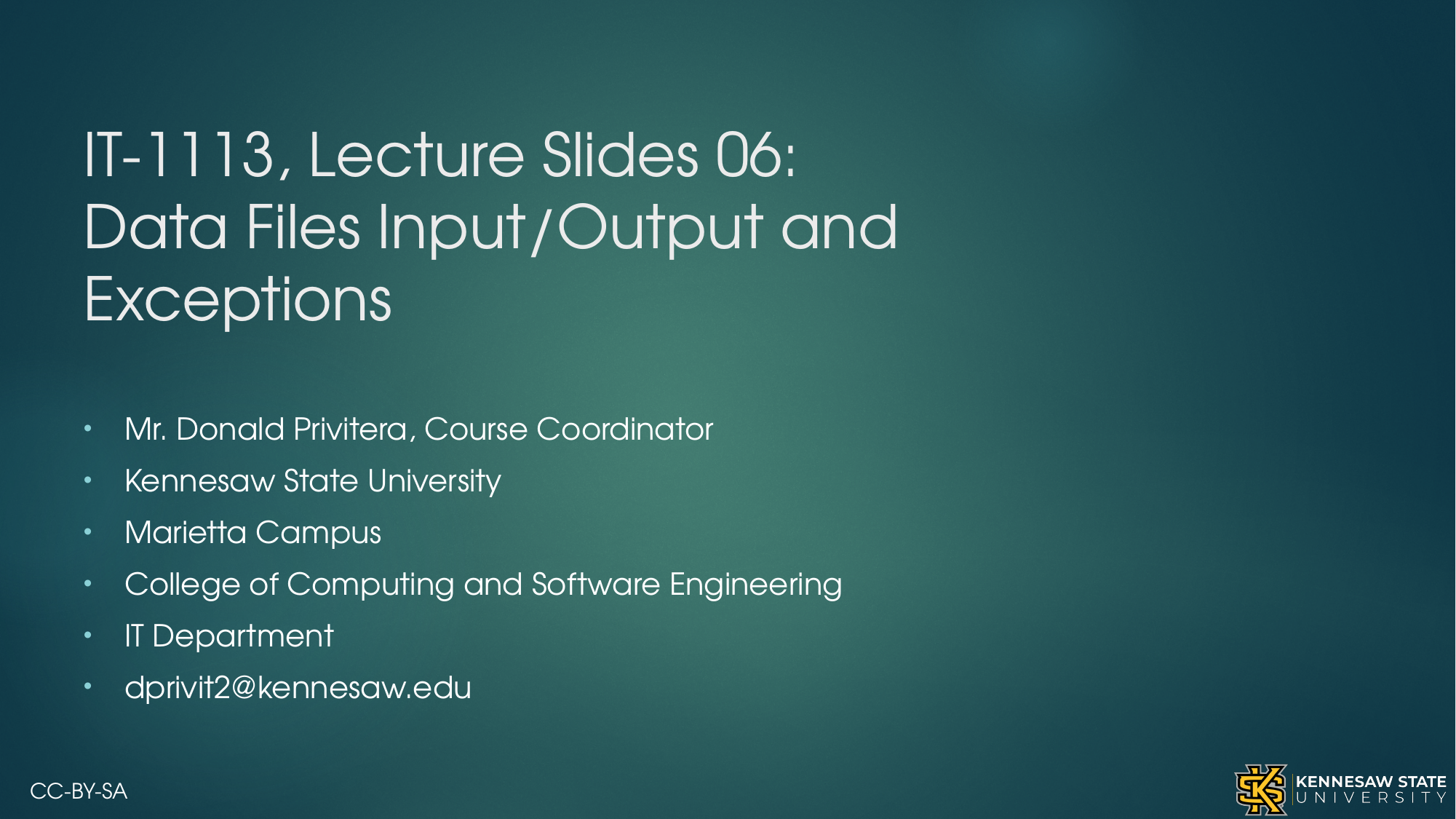

IT-1113, Lecture Slides 06:
Data Files Input/Output and Exceptions
Mr. Donald Privitera, Course Coordinator
Kennesaw State University
Marietta Campus
College of Computing and Software Engineering
IT Department
dprivit2@kennesaw.edu